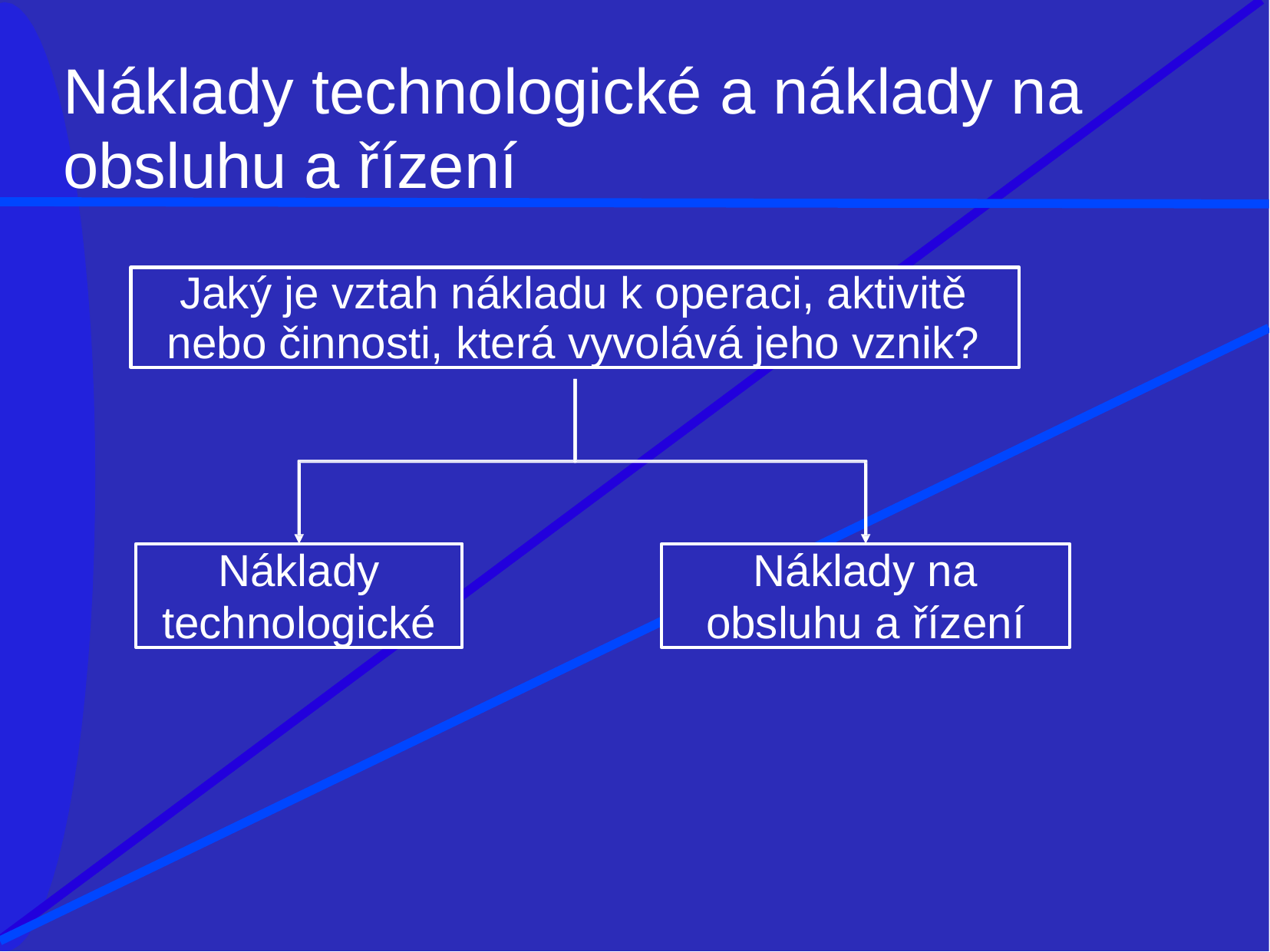

# Náklady technologické a náklady na
obsluhu a řízení
Jaký je vztah nákladu k operaci, aktivitě nebo činnosti, která vyvolává jeho vznik?

Náklady
technologické
Náklady na
obsluhu a řízení